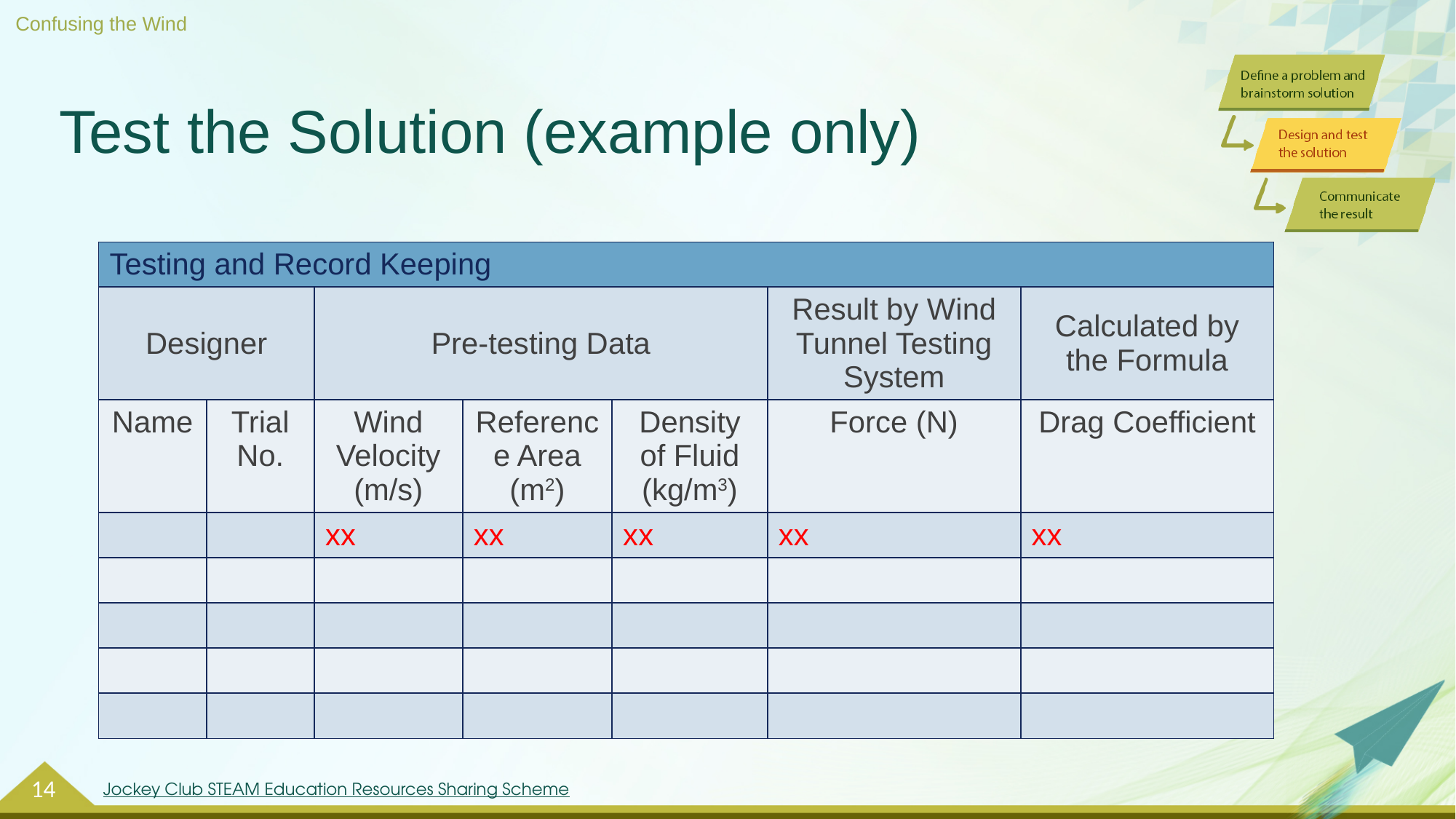

# Test the Solution (example only)
| Testing and Record Keeping |  |  |  |  |  |  |
| --- | --- | --- | --- | --- | --- | --- |
| Designer |  | Pre-testing Data |  |  | Result by Wind Tunnel Testing System | Calculated by the Formula |
| Name | Trial No. | Wind Velocity (m/s) | Reference Area (m2) | Density of Fluid (kg/m3) | Force (N) | Drag Coefficient |
|  |  | xx | xx | xx | xx | xx |
|  |  |  |  |  |  |  |
|  |  |  |  |  |  |  |
|  |  |  |  |  |  |  |
|  |  |  |  |  |  |  |
14